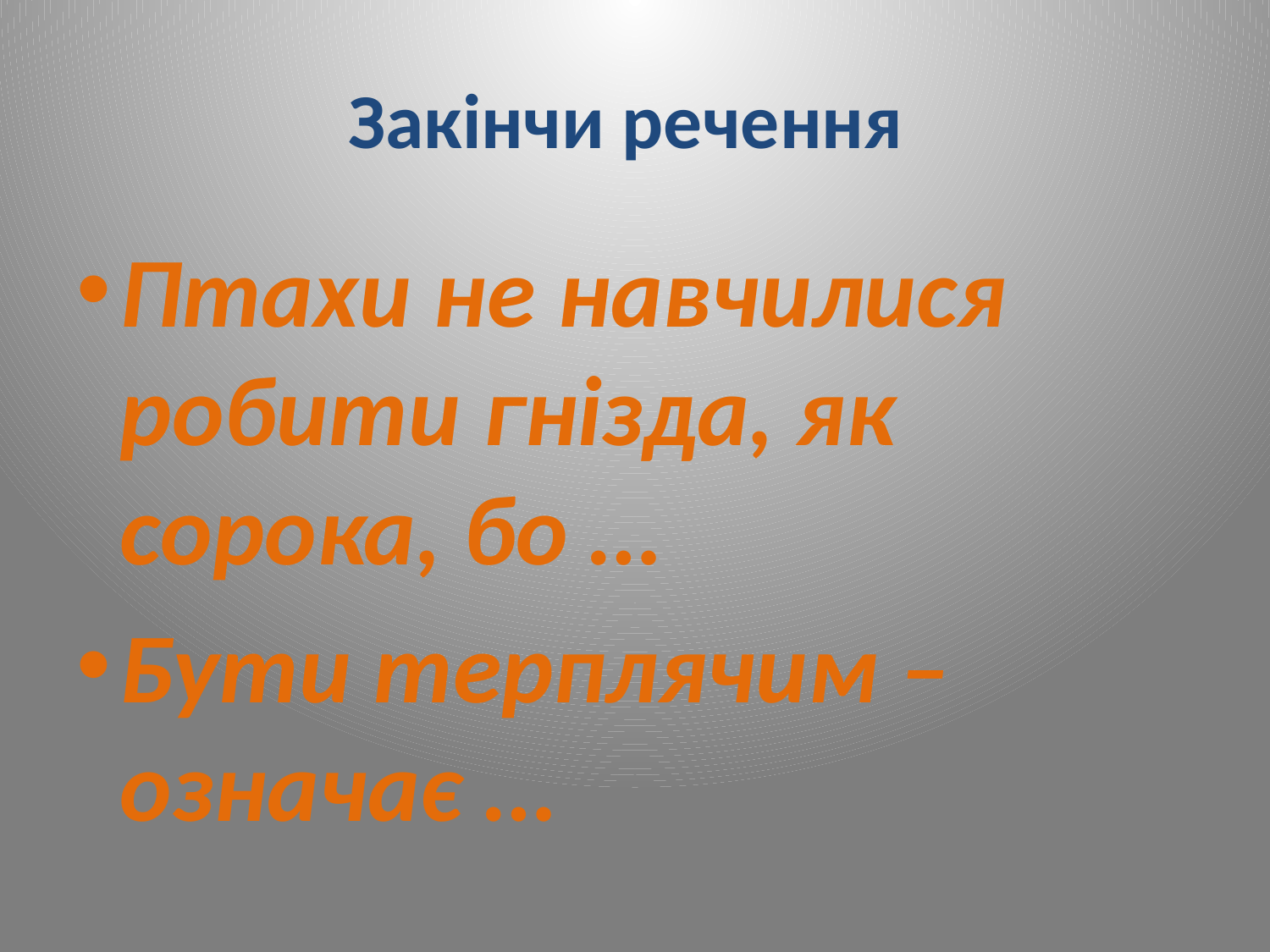

# Закінчи речення
Птахи не навчилися робити гнізда, як сорока, бо …
Бути терплячим – означає …